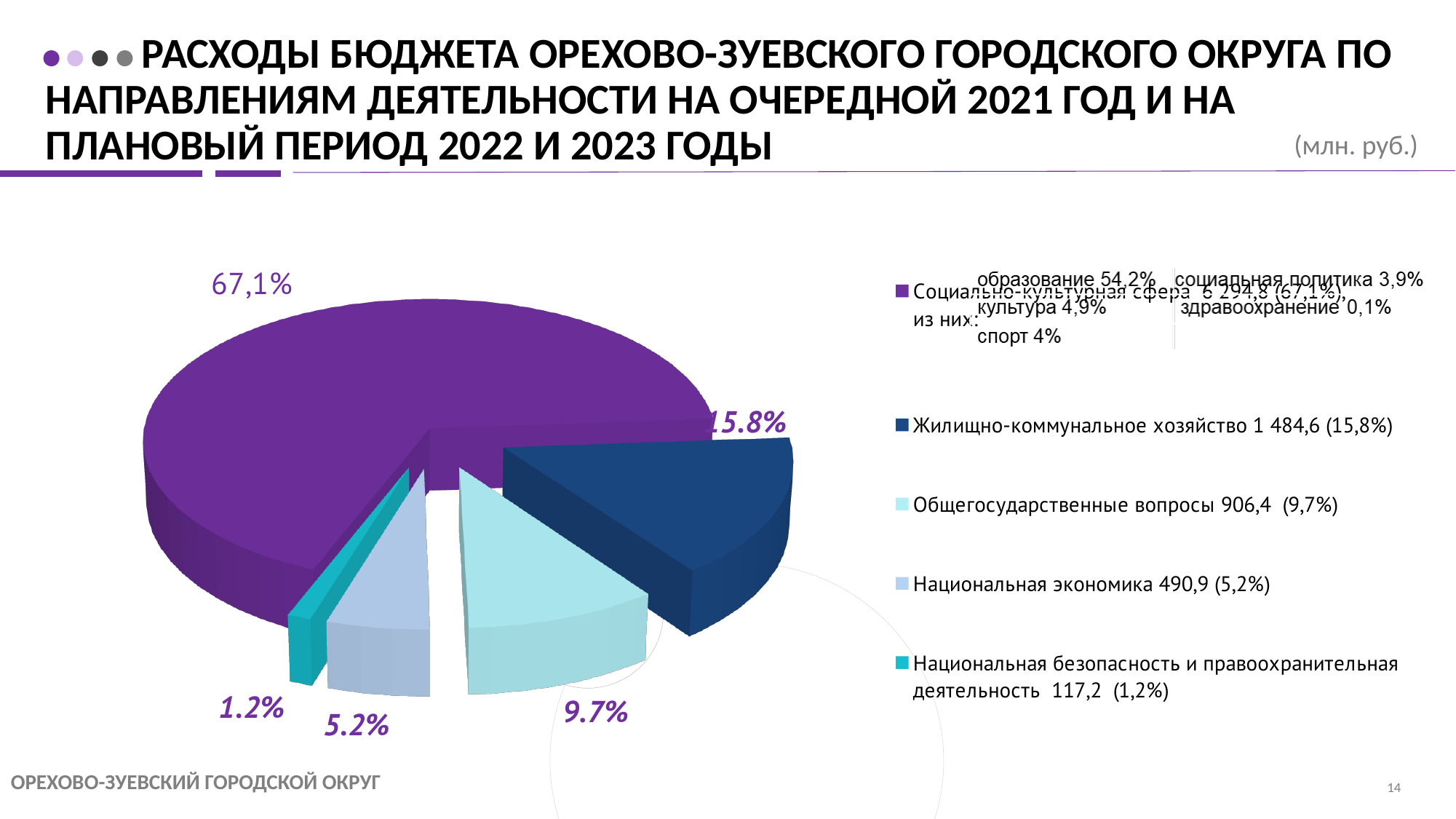

# Расходы бюджета Орехово-Зуевского городского округа по направлениям деятельности на очередной 2021 год и на плановый период 2022 и 2023 годы
(млн. руб.)

[unsupported chart]

Орехово-зуевский городской округ
14